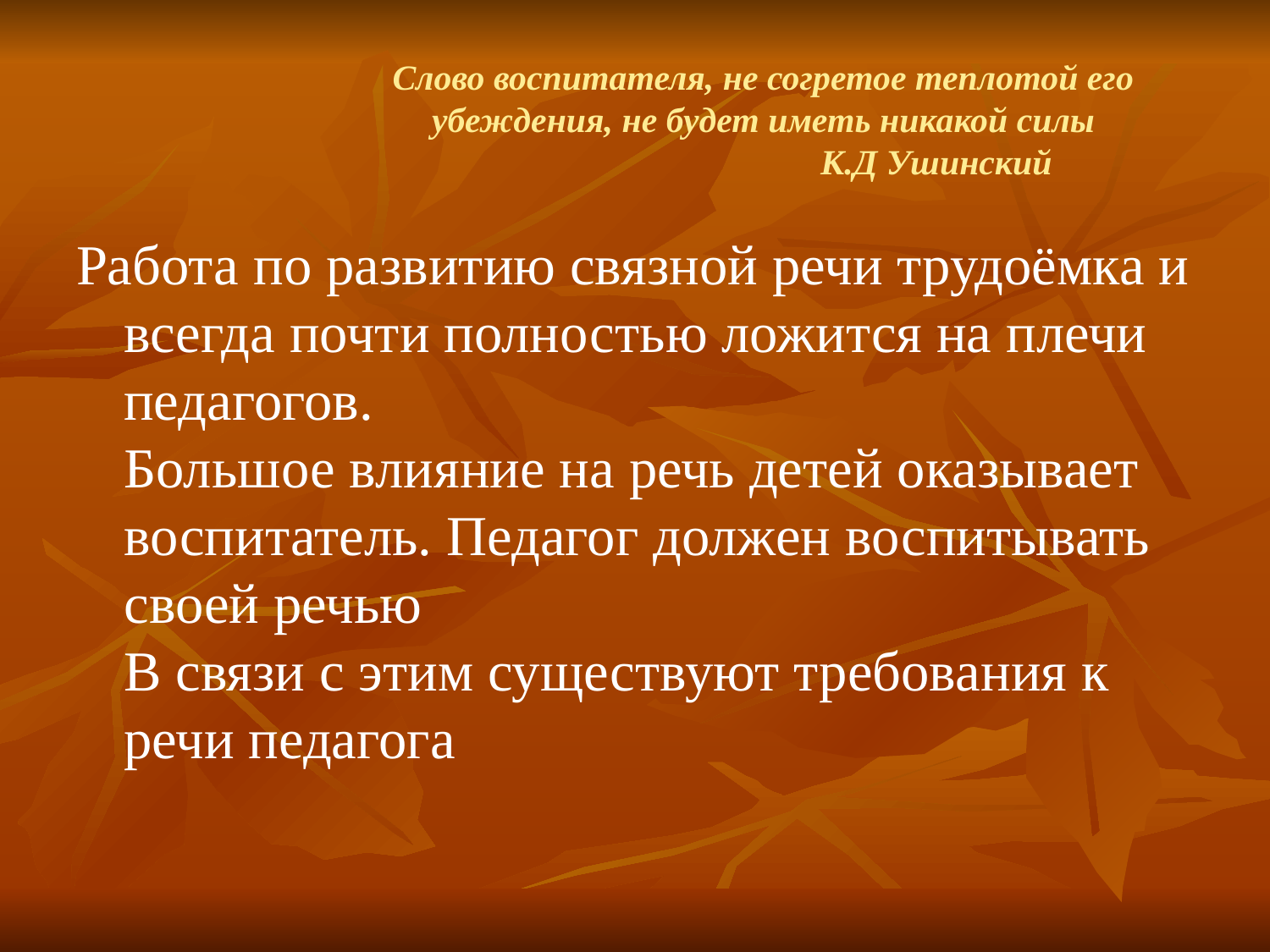

# Слово воспитателя, не согретое теплотой его убеждения, не будет иметь никакой силы К.Д Ушинский
Работа по развитию связной речи трудоёмка и всегда почти полностью ложится на плечи педагогов.
Большое влияние на речь детей оказывает воспитатель. Педагог должен воспитывать своей речью
В связи с этим существуют требования к речи педагога